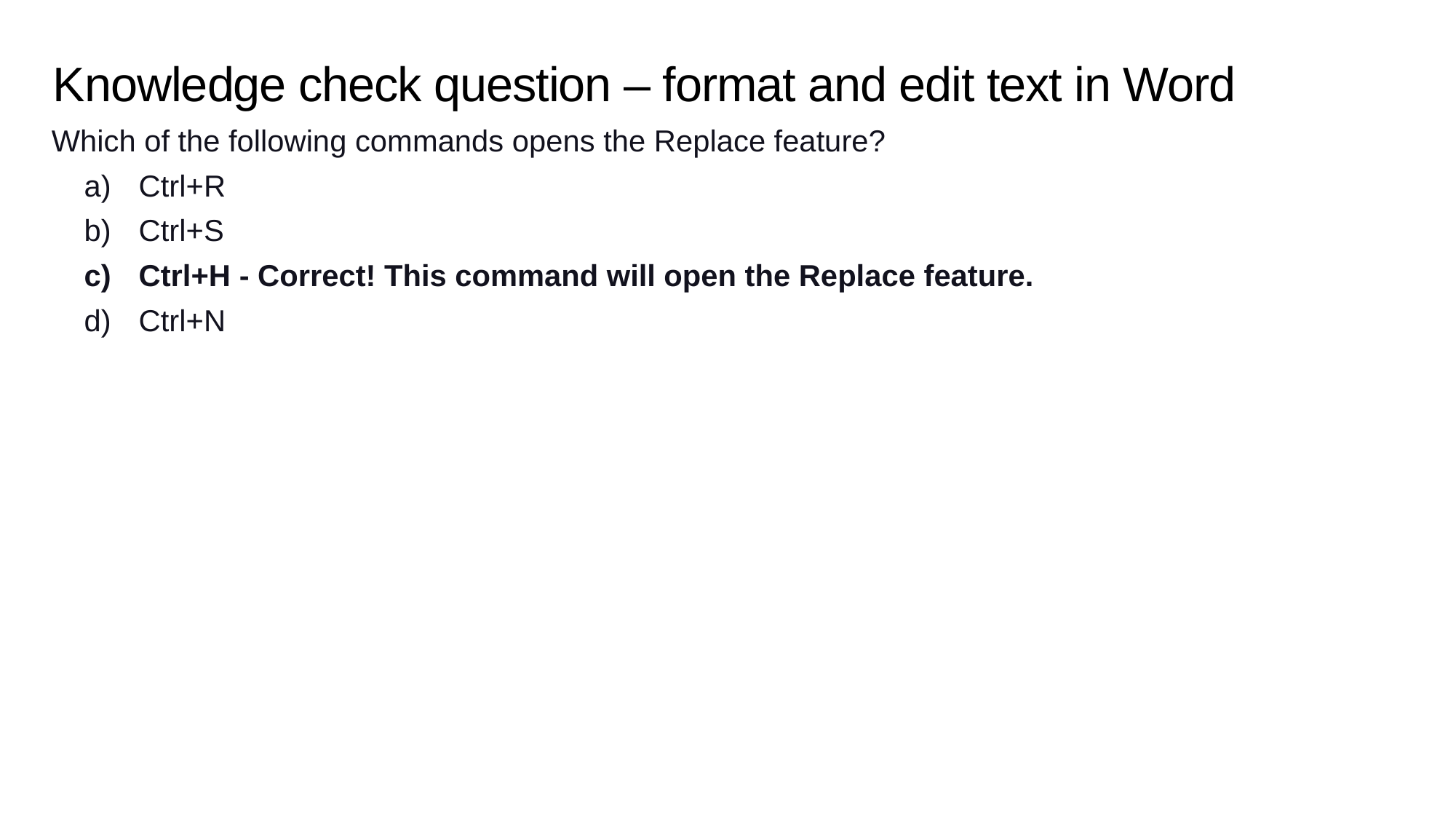

# Knowledge check question – format and edit text in Word
Which of the following commands opens the Replace feature?
Ctrl+R
Ctrl+S
Ctrl+H - Correct! This command will open the Replace feature.
Ctrl+N